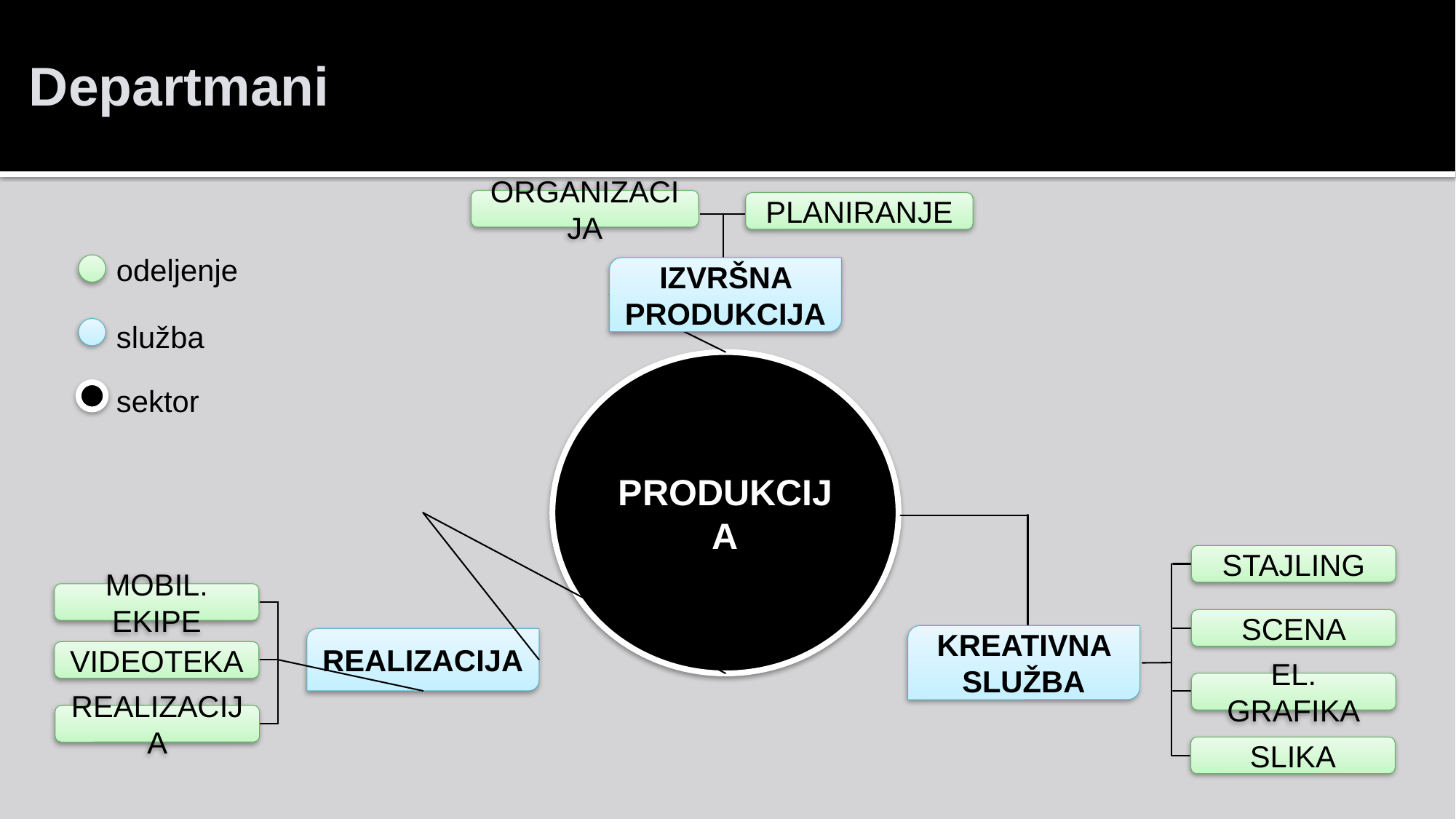

# Departmani

ORGANIZACIJA
PLANIRANJE
odeljenje

IZVRŠNA PRODUKCIJA
služba

PRODUKCIJA
sektor

STAJLING
MOBIL. EKIPE
SCENA
KREATIVNA SLUŽBA
REALIZACIJA
VIDEOTEKA
EL. GRAFIKA
REALIZACIJA
SLIKA